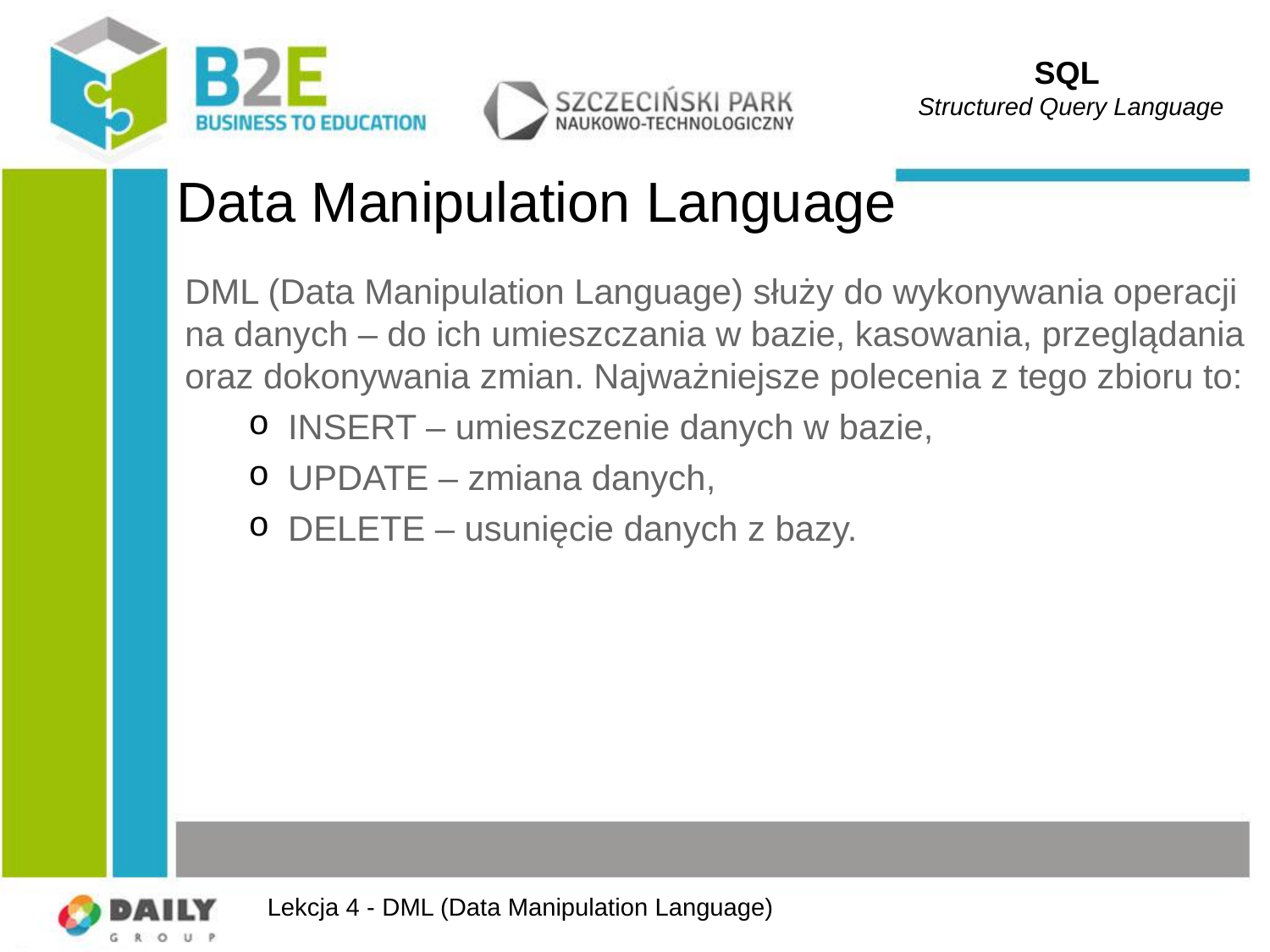

SQL
Structured Query Language
# Data Manipulation Language
DML (Data Manipulation Language) służy do wykonywania operacji na danych – do ich umieszczania w bazie, kasowania, przeglądania oraz dokonywania zmian. Najważniejsze polecenia z tego zbioru to:
INSERT – umieszczenie danych w bazie,
UPDATE – zmiana danych,
DELETE – usunięcie danych z bazy.
Lekcja 4 - DML (Data Manipulation Language)